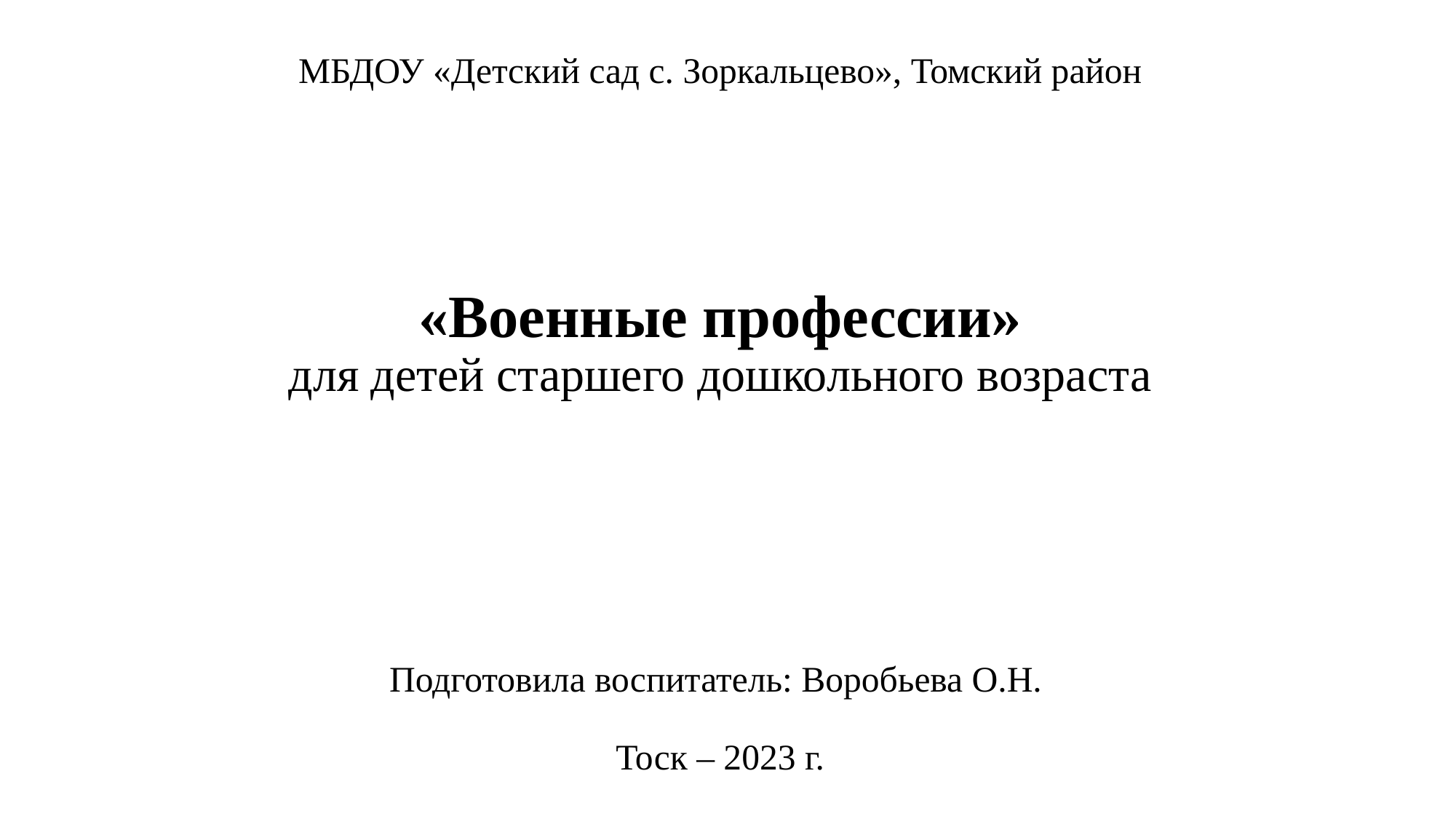

# МБДОУ «Детский сад с. Зоркальцево», Томский район «Военные профессии» для детей старшего дошкольного возраста Подготовила воспитатель: Воробьева О.Н. Тоск – 2023 г.